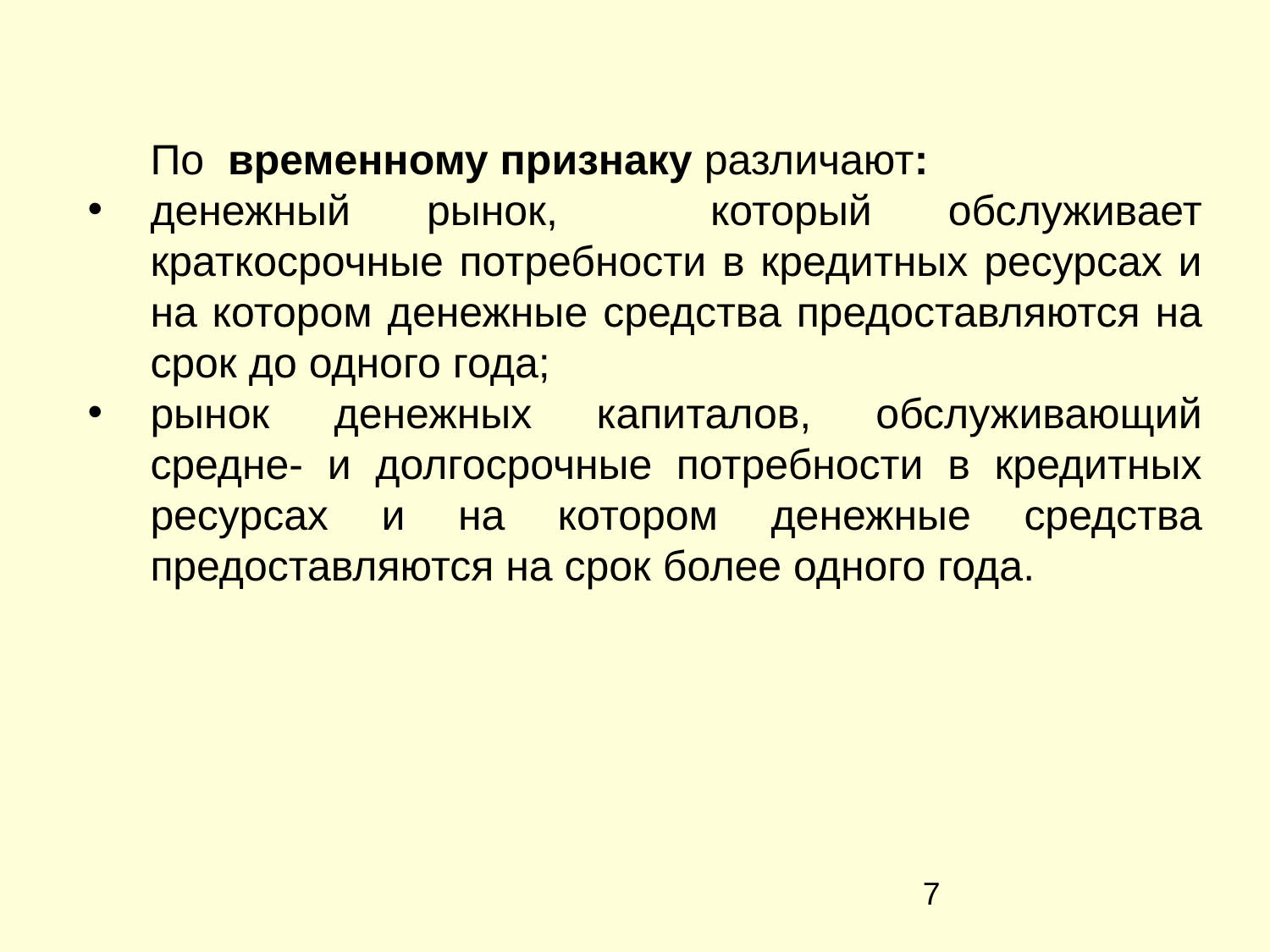

По  временному признаку различают:
денежный рынок,  который обслуживает краткосрочные потребности в кредитных ресурсах и на котором денежные средства предоставляются на срок до одного года;
рынок денежных капиталов, обслуживающий средне- и долгосрочные потребности в кредитных ресурсах и на котором денежные средства предоставляются на срок более одного года.
7